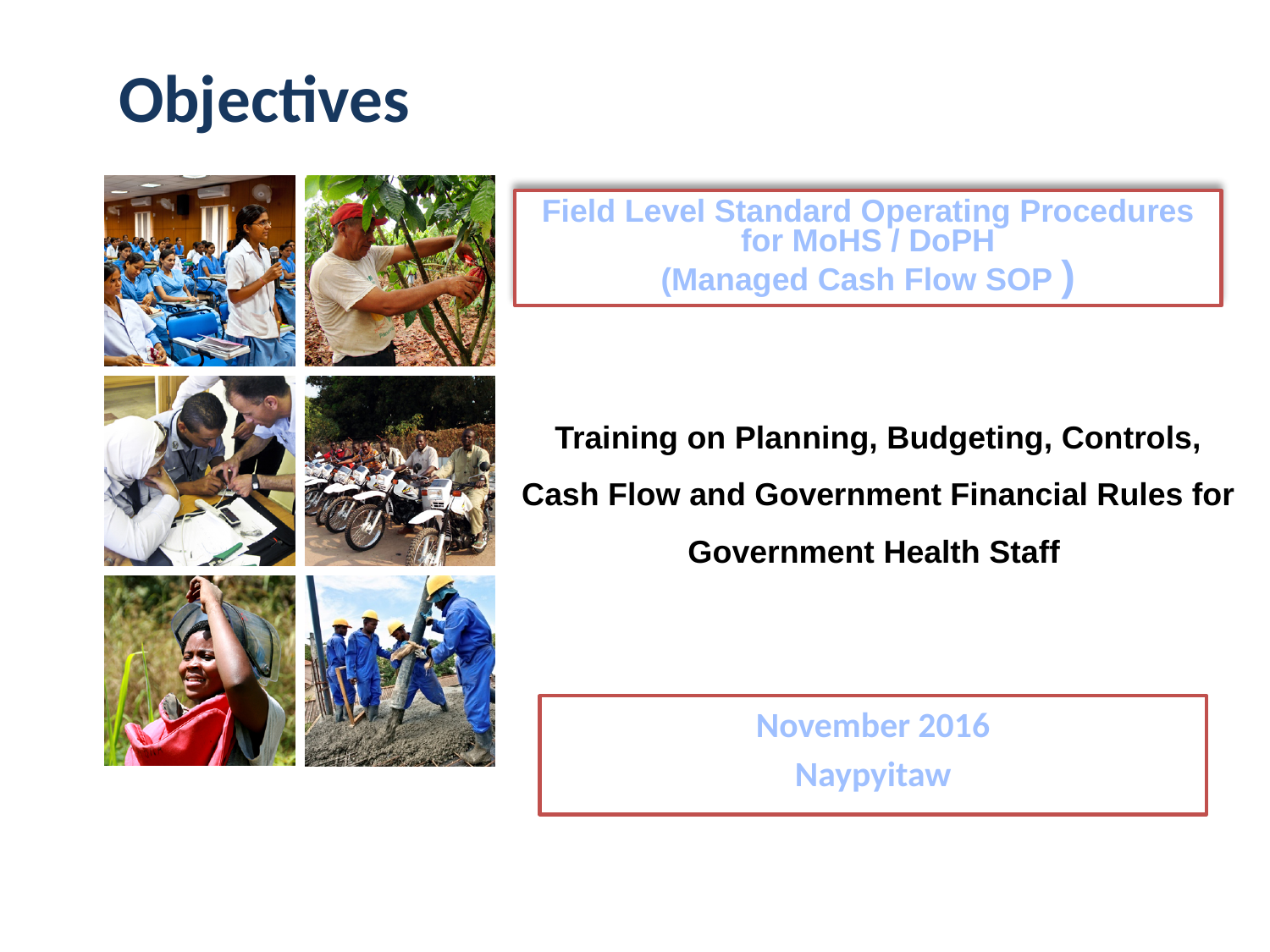

Objectives
# Field Level Standard Operating Procedures for MoHS / DoPH (Managed Cash Flow SOP )
Training on Planning, Budgeting, Controls, Cash Flow and Government Financial Rules for Government Health Staff
November 2016
Naypyitaw